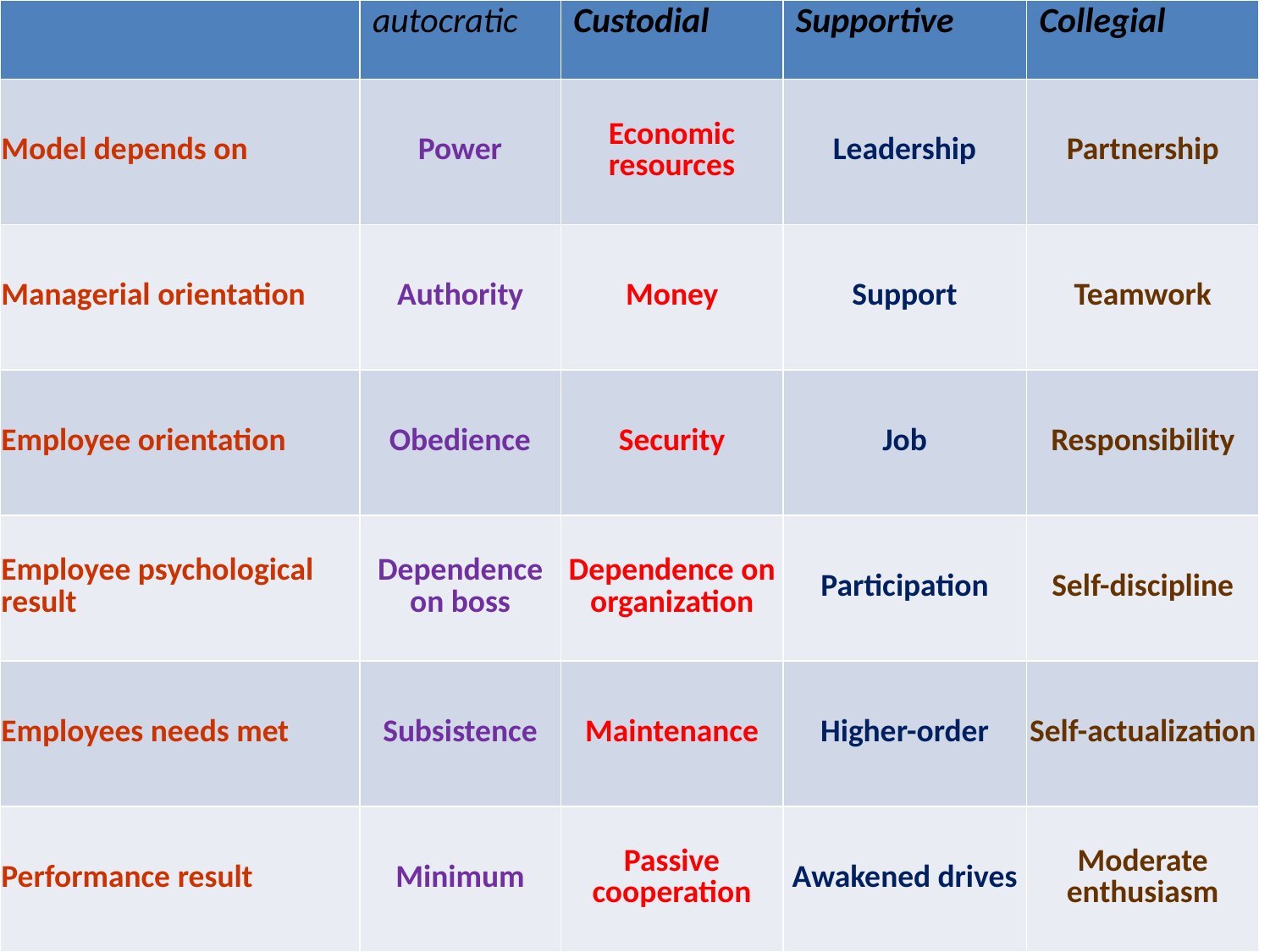

|  | autocratic | Custodial | Supportive | Collegial |
| --- | --- | --- | --- | --- |
| Model depends on | Power | Economic resources | Leadership | Partnership |
| Managerial orientation | Authority | Money | Support | Teamwork |
| Employee orientation | Obedience | Security | Job | Responsibility |
| Employee psychological result | Dependence on boss | Dependence on organization | Participation | Self-discipline |
| Employees needs met | Subsistence | Maintenance | Higher-order | Self-actualization |
| Performance result | Minimum | Passive cooperation | Awakened drives | Moderate enthusiasm |
                      Autocratic    Custodial   Supportive    Collegial
Model depends on
PowerEconomic resourcesLeadershipPartnershipManagerial orientationAuthorityMoneySupportTeamworkEmployee orientationObedienceSecurityJobResponsiblityEmployee psychological resultDependence on bossDependence on organizationParticipationSelf-disciplineEmployees needs metSubsistemceMaintenanceHigher-orderSelf-actualizationPerformance resultMinimumPassive cooperationAwakened drivesModerate enthusiasm

54